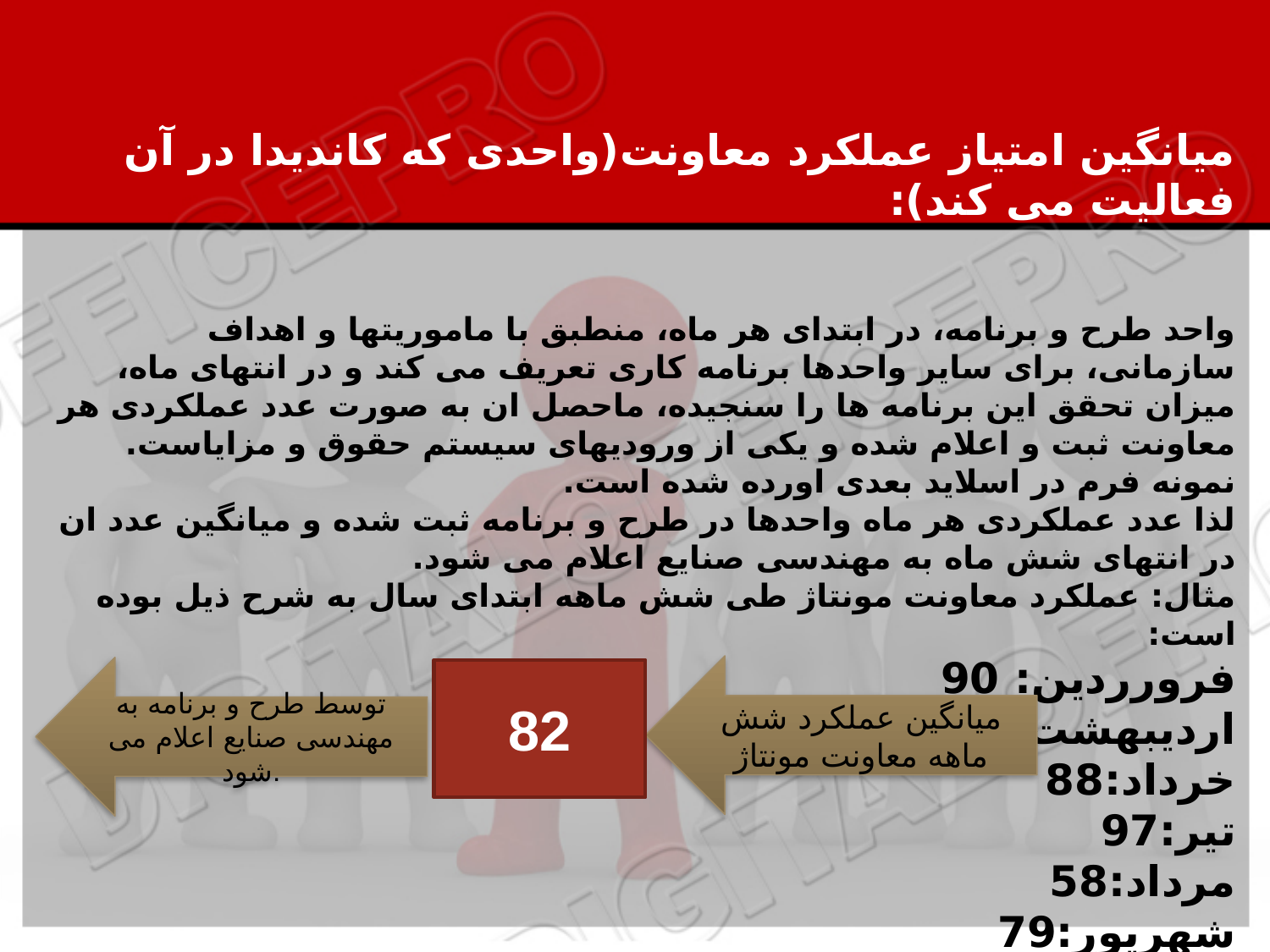

# میانگین امتیاز عملکرد معاونت(واحدی که کاندیدا در آن فعالیت می کند): واحد طرح و برنامه، در ابتدای هر ماه، منطبق با ماموریتها و اهداف سازمانی، برای سایر واحدها برنامه کاری تعریف می کند و در انتهای ماه، میزان تحقق این برنامه ها را سنجیده، ماحصل ان به صورت عدد عملکردی هر معاونت ثبت و اعلام شده و یکی از ورودیهای سیستم حقوق و مزایاست. نمونه فرم در اسلاید بعدی اورده شده است. لذا عدد عملکردی هر ماه واحدها در طرح و برنامه ثبت شده و میانگین عدد ان در انتهای شش ماه به مهندسی صنایع اعلام می شود. مثال: عملکرد معاونت مونتاژ طی شش ماهه ابتدای سال به شرح ذیل بوده است: فرورردین: 90 اردیبهشت:80 خرداد:88 تیر:97 مرداد:58 شهریور:79
میانگین عملکرد شش ماهه معاونت مونتاژ
توسط طرح و برنامه به مهندسی صنایع اعلام می شود.
82